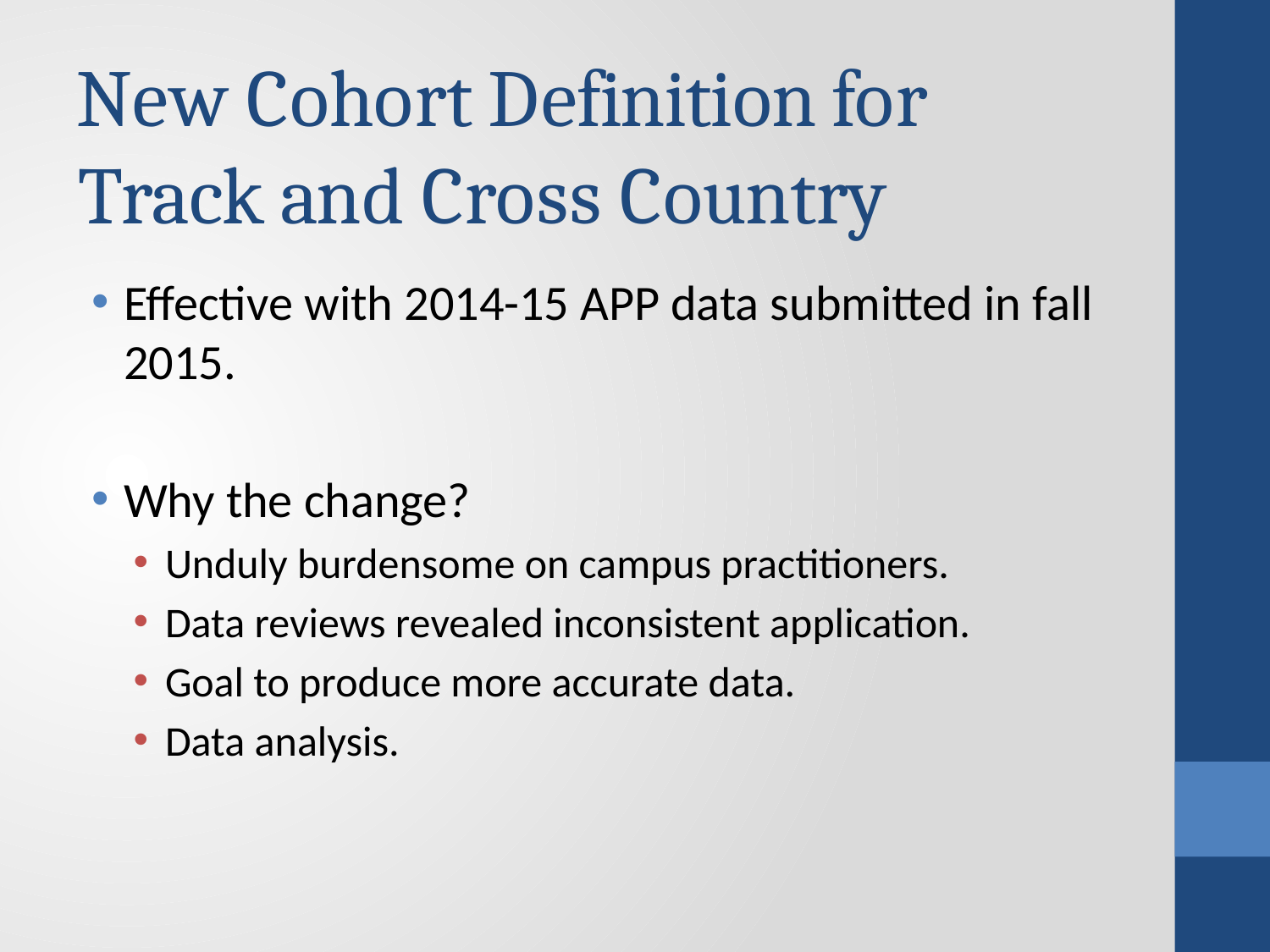

# New Cohort Definition for Track and Cross Country
Effective with 2014-15 APP data submitted in fall 2015.

Why the change?
Unduly burdensome on campus practitioners.
Data reviews revealed inconsistent application.
Goal to produce more accurate data.
Data analysis.